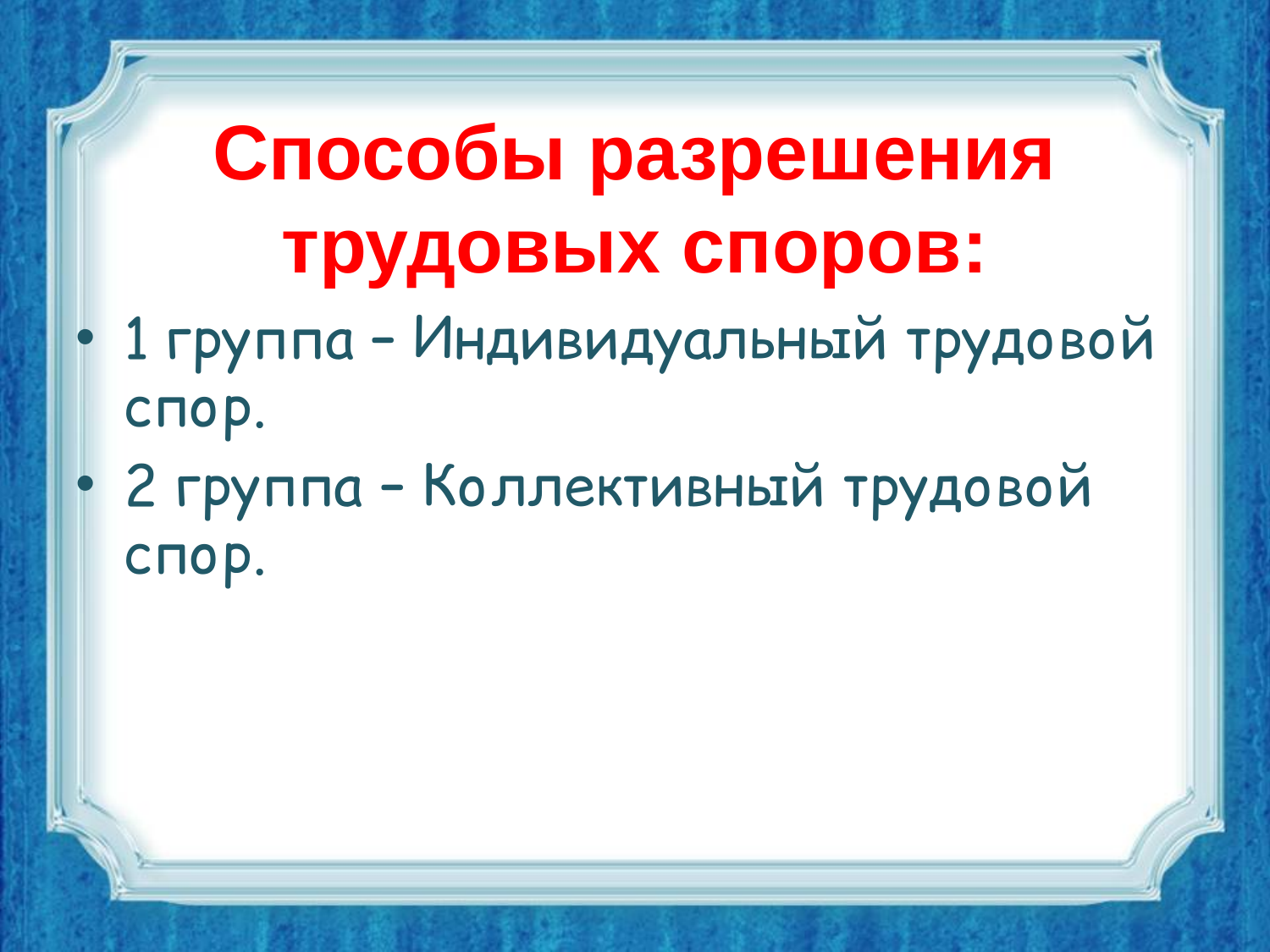

# Способы разрешения трудовых споров:
1 группа – Индивидуальный трудовой спор.
2 группа – Коллективный трудовой спор.